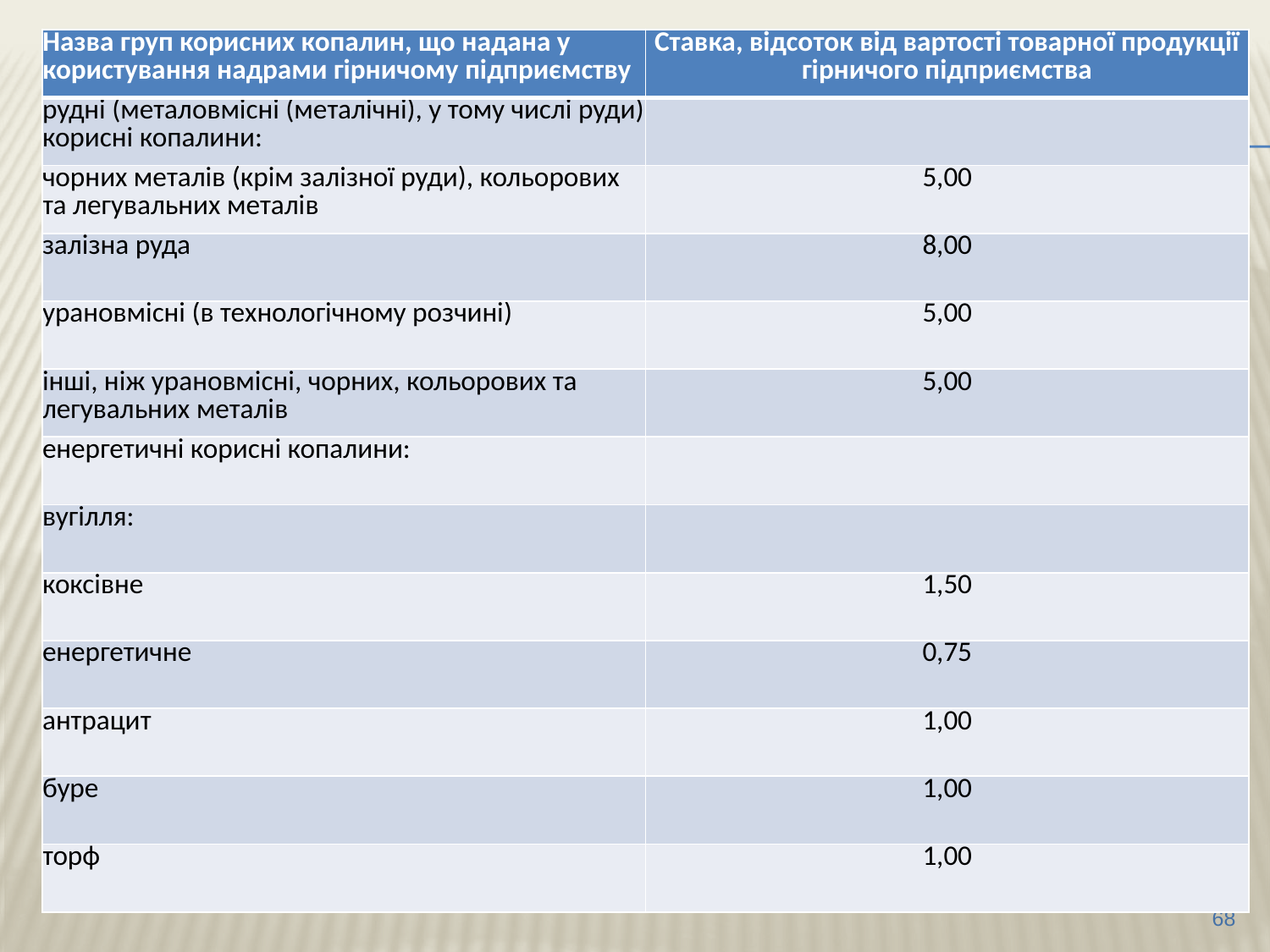

| Назва груп корисних копалин, що надана у користування надрами гірничому підприємству | Ставка, відсоток від вартості товарної продукції гірничого підприємства |
| --- | --- |
| рудні (металовмісні (металічні), у тому числі руди) корисні копалини: |  |
| чорних металів (крім залізної руди), кольорових та легувальних металів | 5,00 |
| залізна руда | 8,00 |
| урановмісні (в технологічному розчині) | 5,00 |
| інші, ніж урановмісні, чорних, кольорових та легувальних металів | 5,00 |
| енергетичні корисні копалини: |  |
| вугілля: |  |
| коксівне | 1,50 |
| енергетичне | 0,75 |
| антрацит | 1,00 |
| буре | 1,00 |
| торф | 1,00 |
68